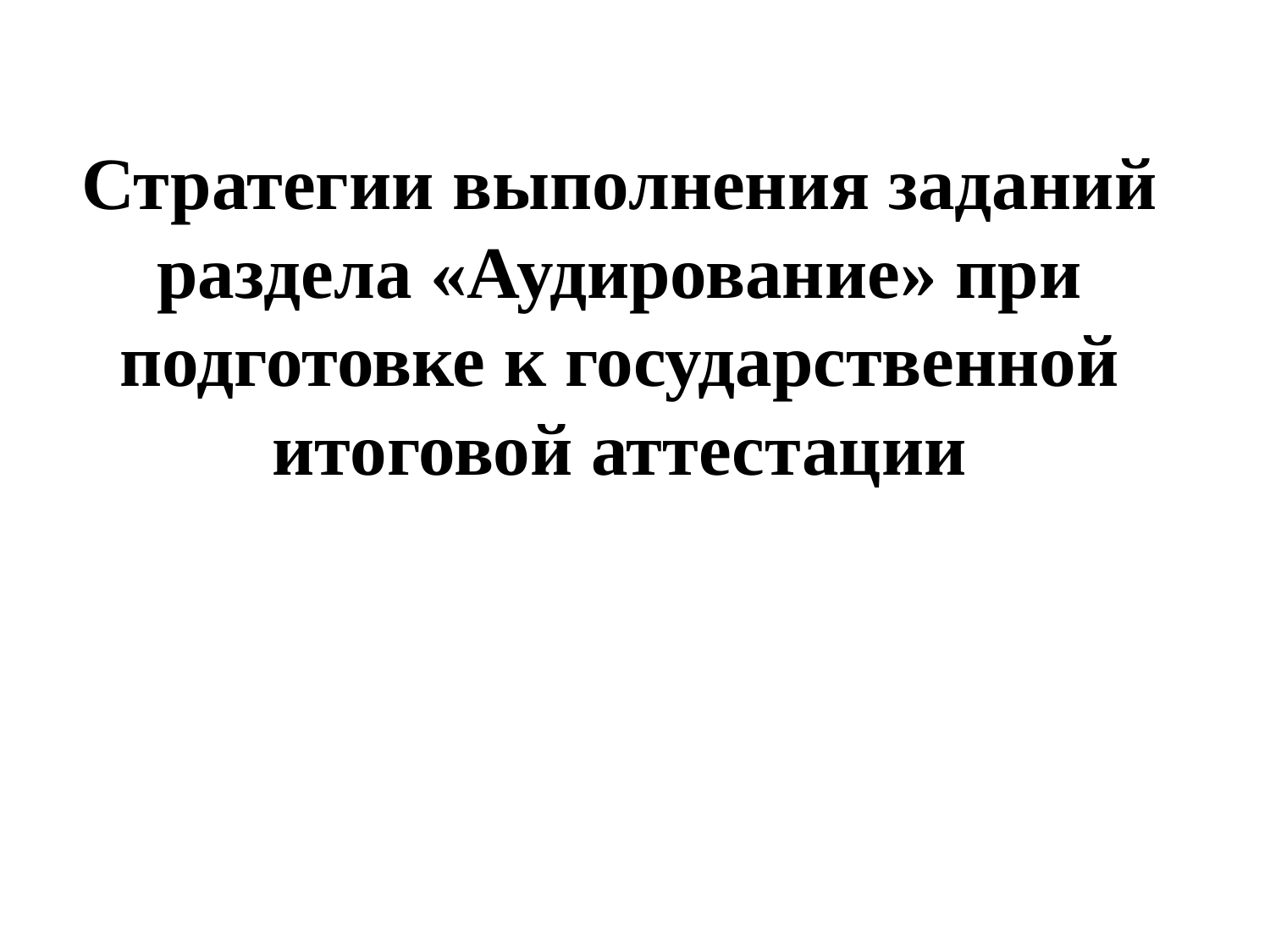

# Стратегии выполнения заданий раздела «Аудирование» при подготовке к государственной итоговой аттестации